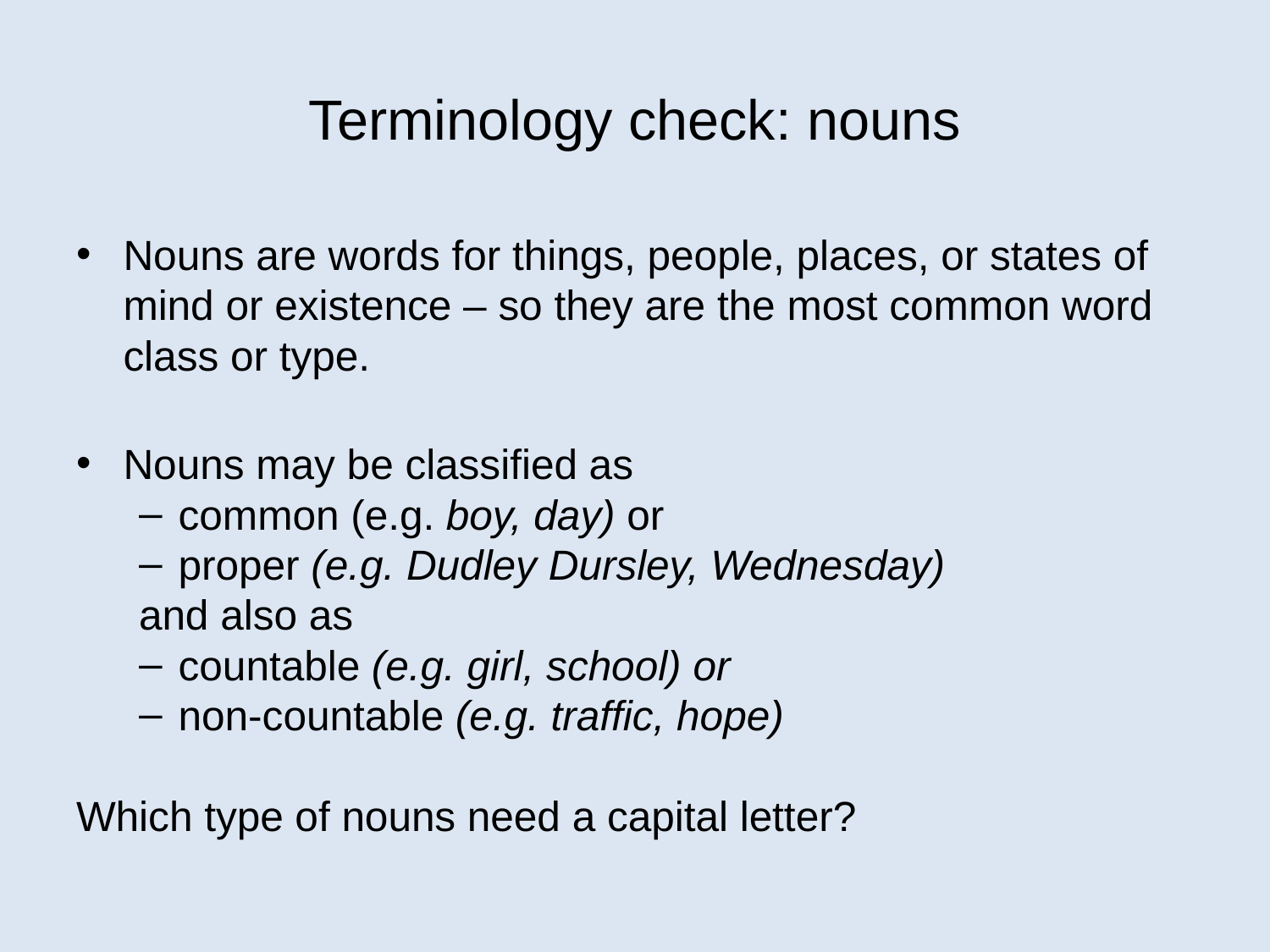

# Terminology check: nouns
Nouns are words for things, people, places, or states of mind or existence – so they are the most common word class or type.

Nouns may be classified as
common (e.g. boy, day) or
proper (e.g. Dudley Dursley, Wednesday)
and also as
countable (e.g. girl, school) or
non-countable (e.g. traffic, hope)

Which type of nouns need a capital letter?